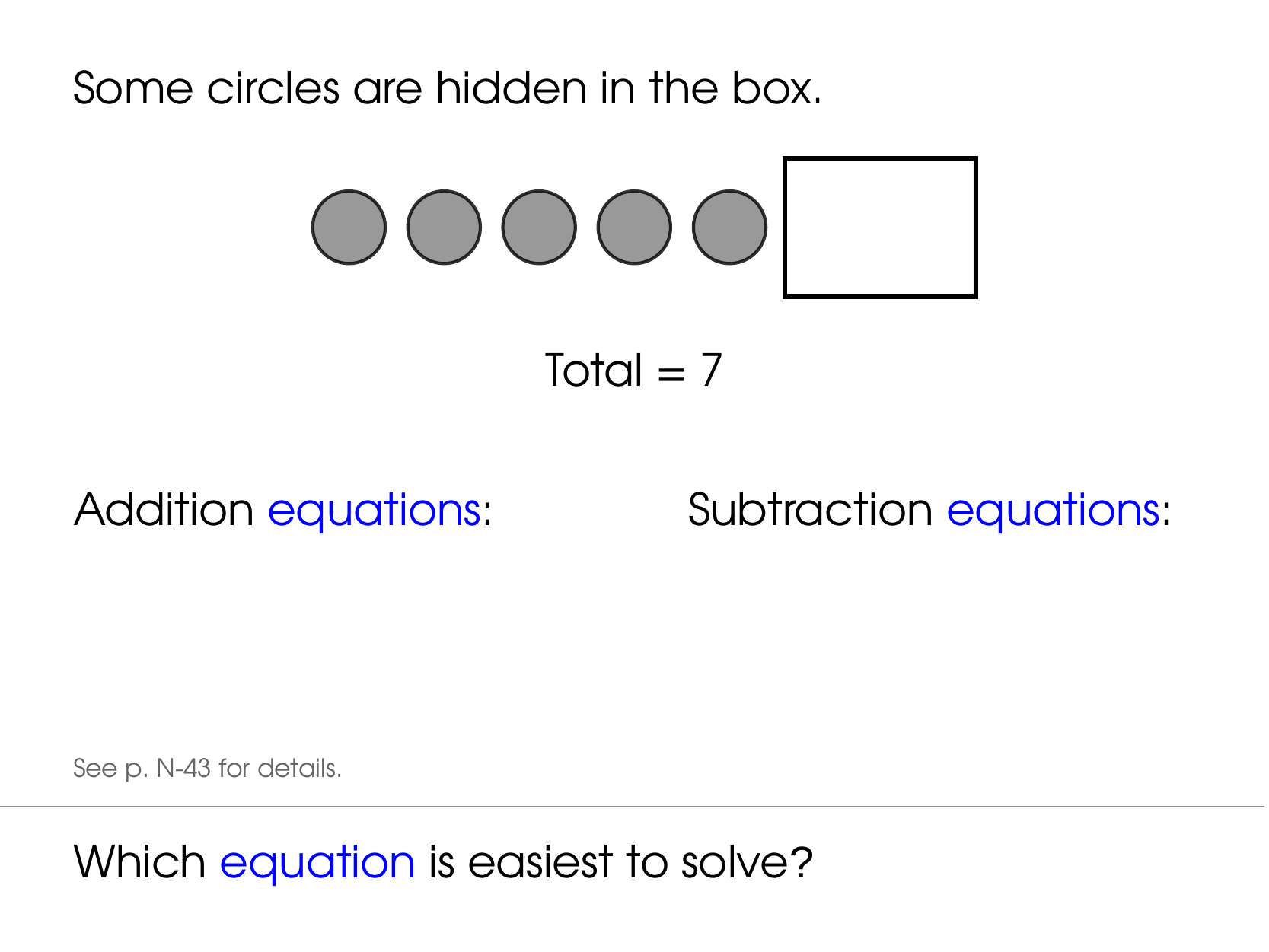

Some circles are hidden in the box.

Total = 7
Addition equations:
Subtraction equations:
See p. N-43 for details.
Which equation is easiest to solve?